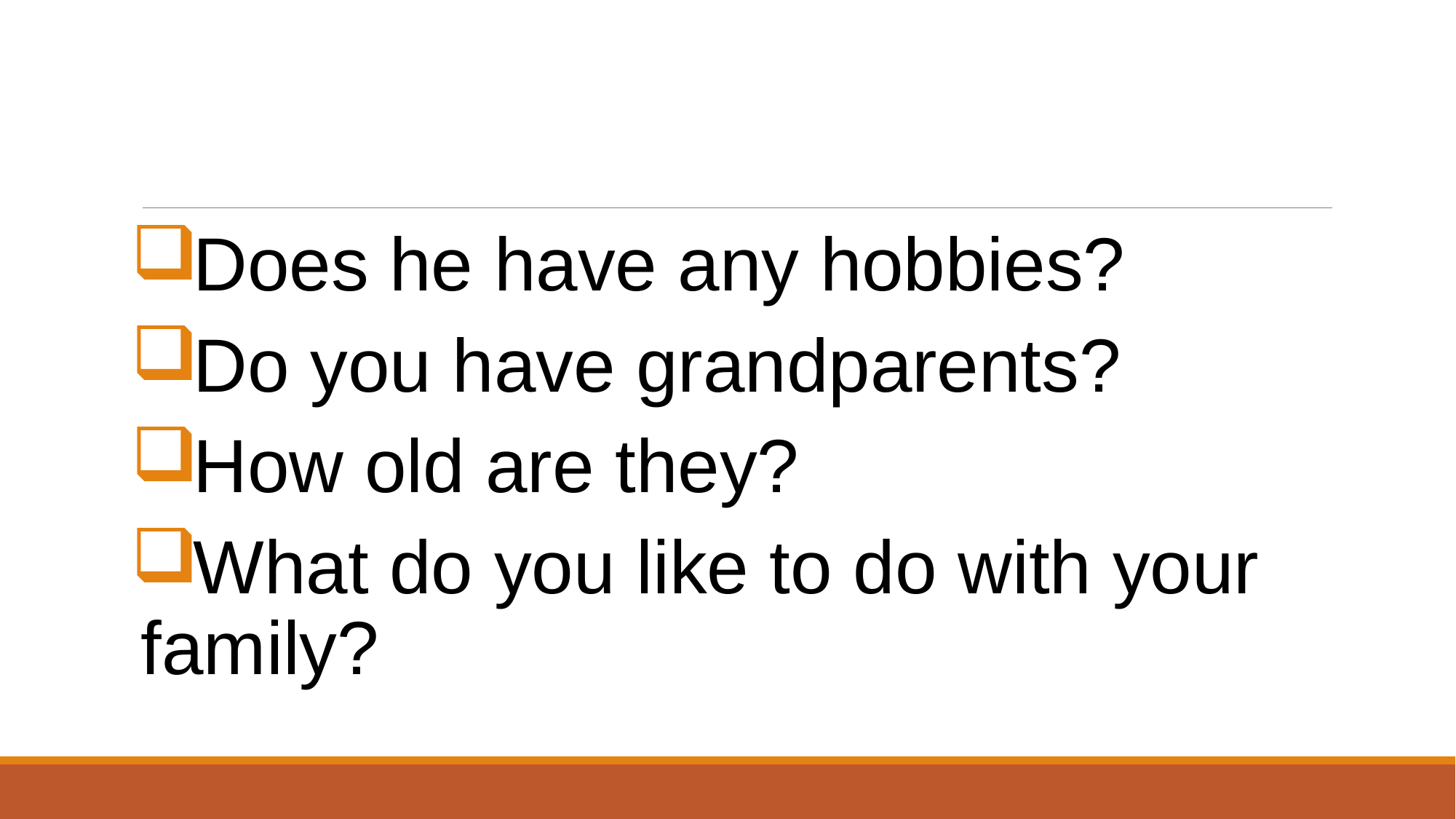

#
Does he have any hobbies?
Do you have grandparents?
How old are they?
What do you like to do with your family?